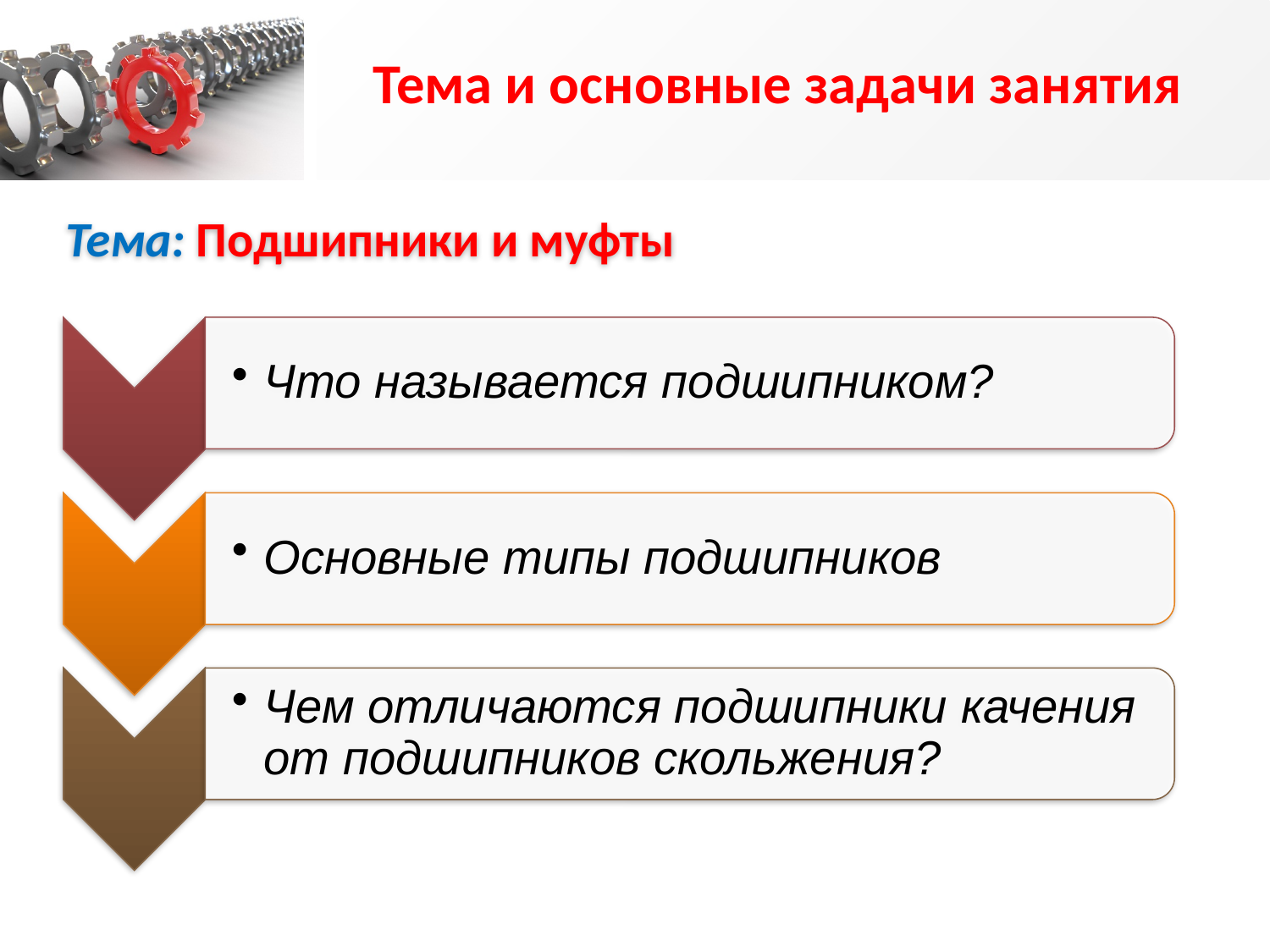

Тема и основные задачи занятия
Тема: Подшипники и муфты

Что называется подшипником?

Основные типы подшипников

Чем отличаются подшипники качения от подшипников скольжения?